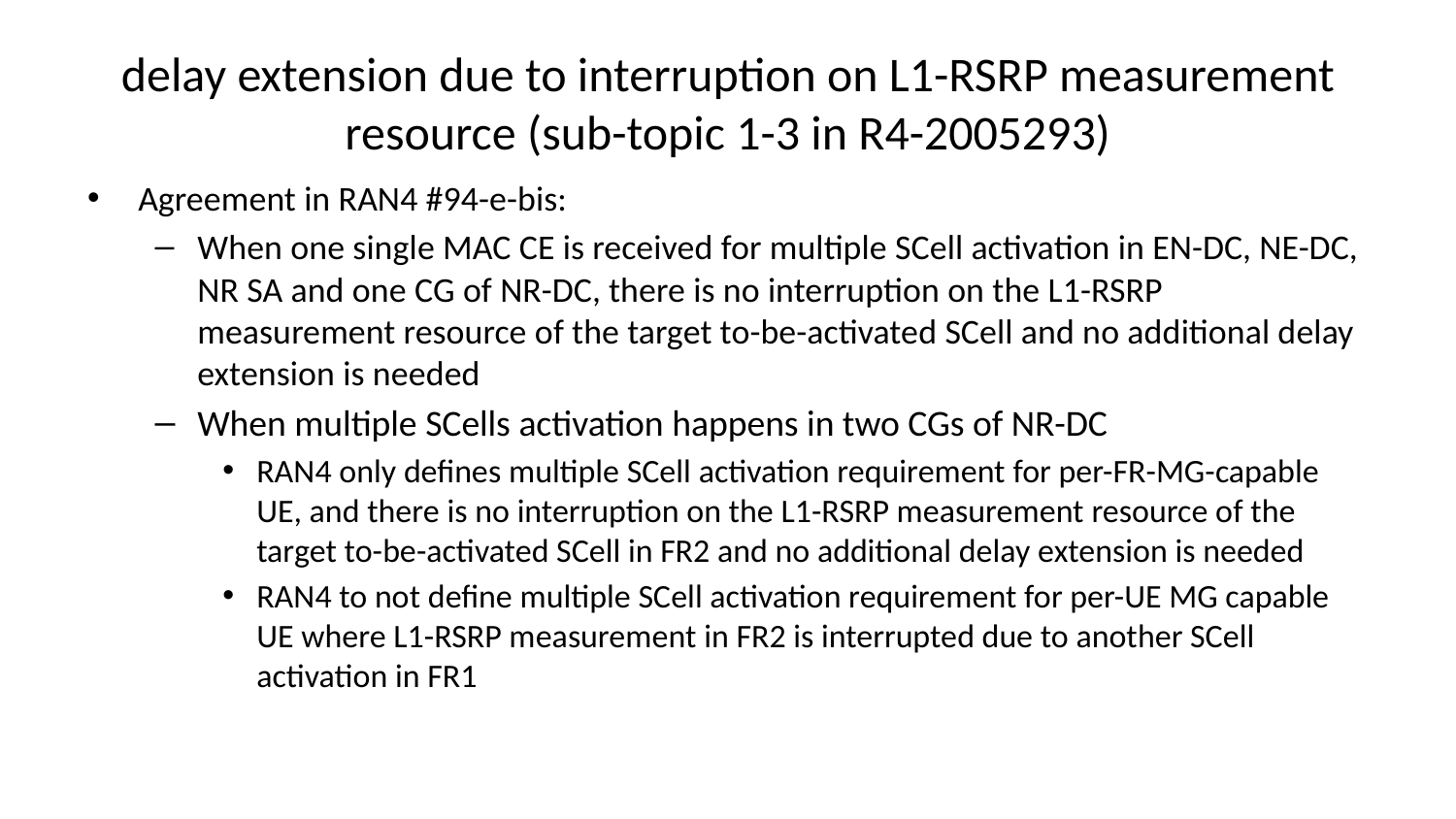

# delay extension due to interruption on L1-RSRP measurement resource (sub-topic 1-3 in R4-2005293)
Agreement in RAN4 #94-e-bis:
When one single MAC CE is received for multiple SCell activation in EN-DC, NE-DC, NR SA and one CG of NR-DC, there is no interruption on the L1-RSRP measurement resource of the target to-be-activated SCell and no additional delay extension is needed
When multiple SCells activation happens in two CGs of NR-DC
RAN4 only defines multiple SCell activation requirement for per-FR-MG-capable UE, and there is no interruption on the L1-RSRP measurement resource of the target to-be-activated SCell in FR2 and no additional delay extension is needed
RAN4 to not define multiple SCell activation requirement for per-UE MG capable UE where L1-RSRP measurement in FR2 is interrupted due to another SCell activation in FR1